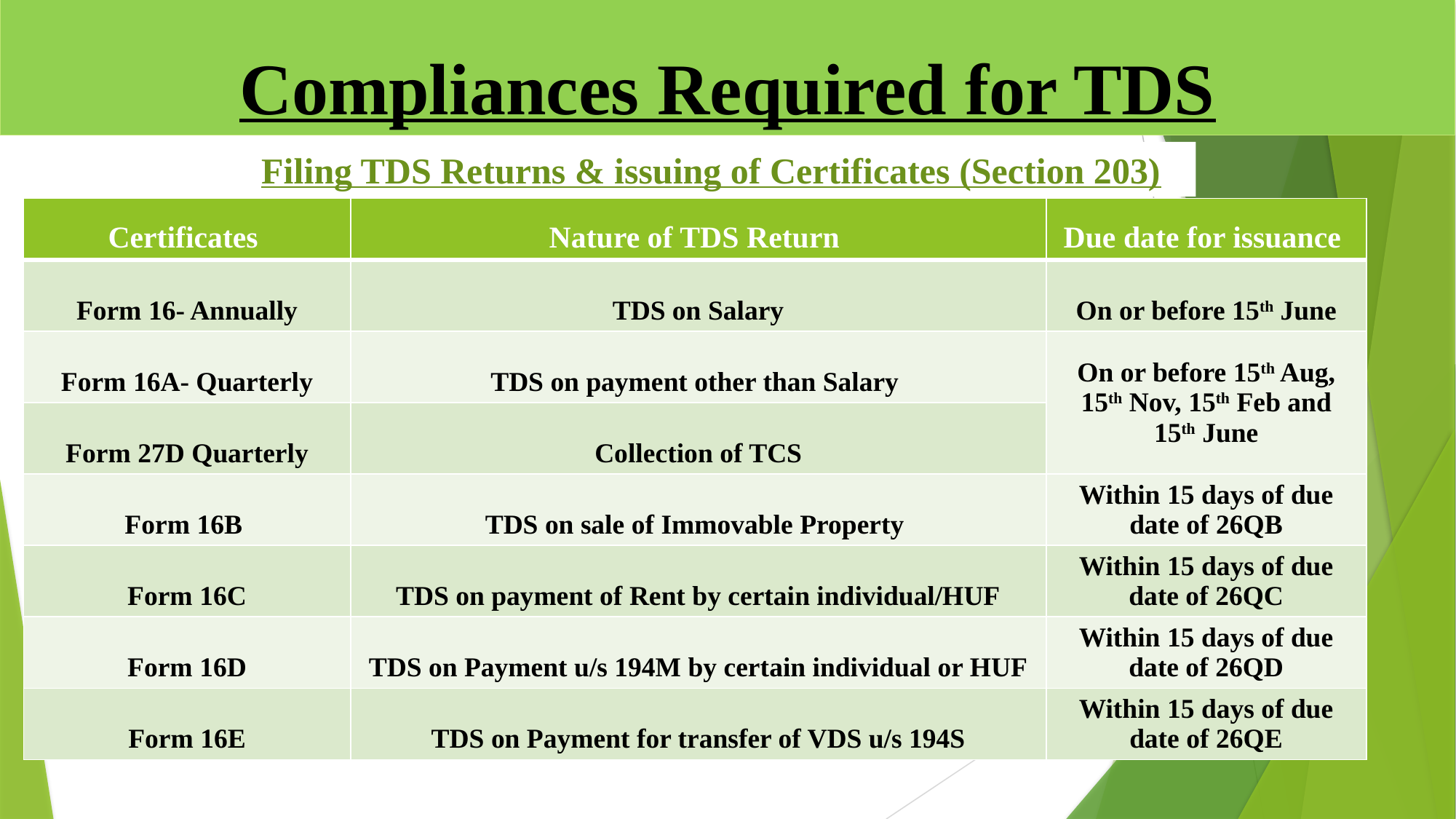

# Compliances Required for TDS
Filing TDS Returns & issuing of Certificates (Section 203)
| Certificates | Nature of TDS Return | Due date for issuance |
| --- | --- | --- |
| Form 16- Annually | TDS on Salary | On or before 15th June |
| Form 16A- Quarterly | TDS on payment other than Salary | On or before 15th Aug, 15th Nov, 15th Feb and 15th June |
| Form 27D Quarterly | Collection of TCS | Form 27D Quarterly |
| Form 16B | TDS on sale of Immovable Property | Within 15 days of due date of 26QB |
| Form 16C | TDS on payment of Rent by certain individual/HUF | Within 15 days of due date of 26QC |
| Form 16D | TDS on Payment u/s 194M by certain individual or HUF | Within 15 days of due date of 26QD |
| Form 16E | TDS on Payment for transfer of VDS u/s 194S | Within 15 days of due date of 26QE |